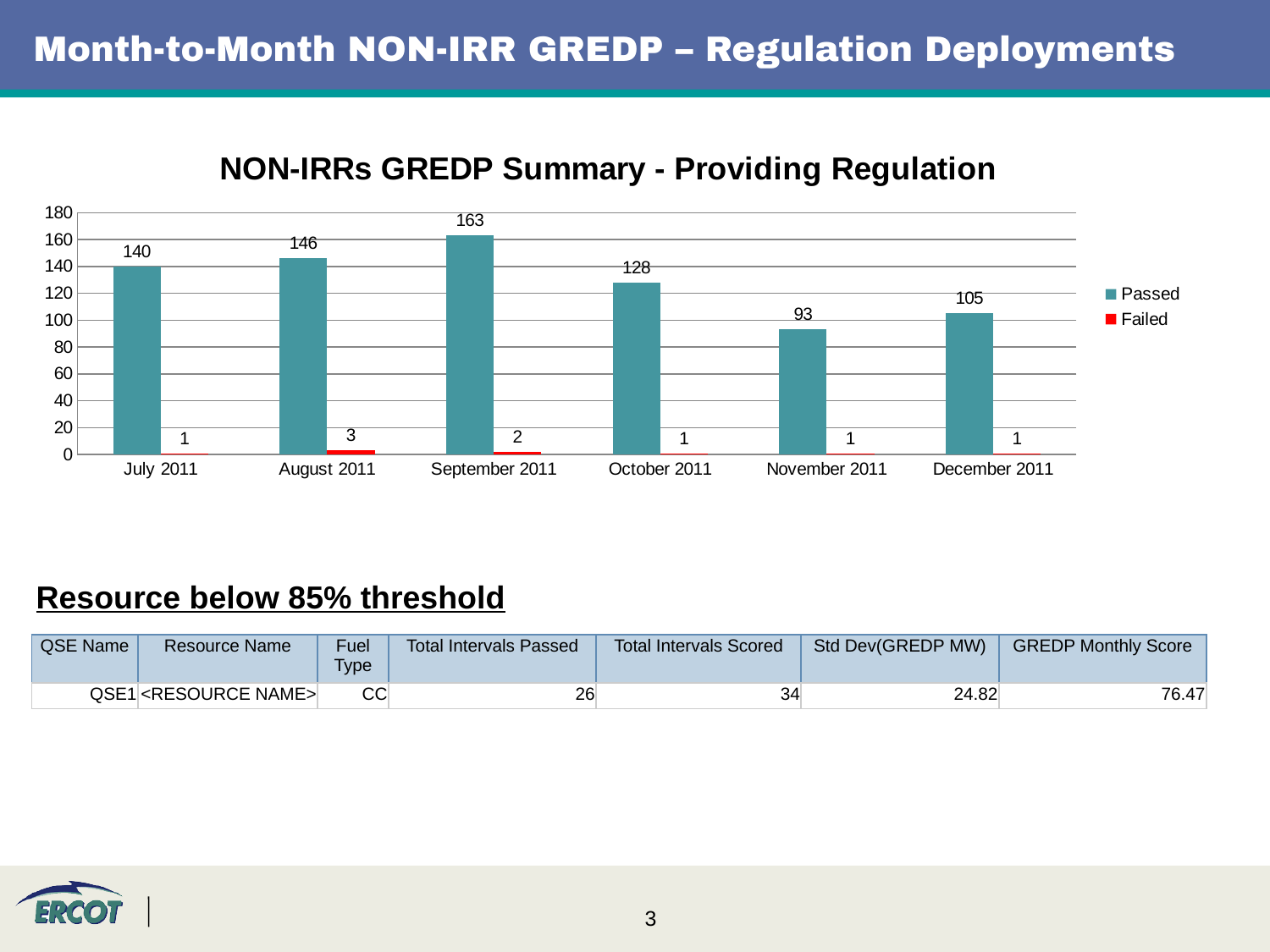

# Month-to-Month NON-IRR GREDP – Regulation Deployments

### Chart: NON-IRRs GREDP Summary - Providing Regulation

| Category | Passed | Failed |
|---|---|---|
| July 2011 | 140.0 | 1.0 |
| August 2011 | 146.0 | 3.0 |
| September 2011 | 163.0 | 2.0 |
| October 2011 | 128.0 | 1.0 |
| November 2011 | 93.0 | 1.0 |
| December 2011 | 105.0 | 1.0 |
Resource below 85% threshold

| QSE Name | Resource Name | Fuel Type | Total Intervals Passed | Total Intervals Scored | Std Dev(GREDP MW) | GREDP Monthly Score |
| --- | --- | --- | --- | --- | --- | --- |
| QSE1 | <RESOURCE NAME> | CC | 26 | 34 | 24.82 | 76.47 |